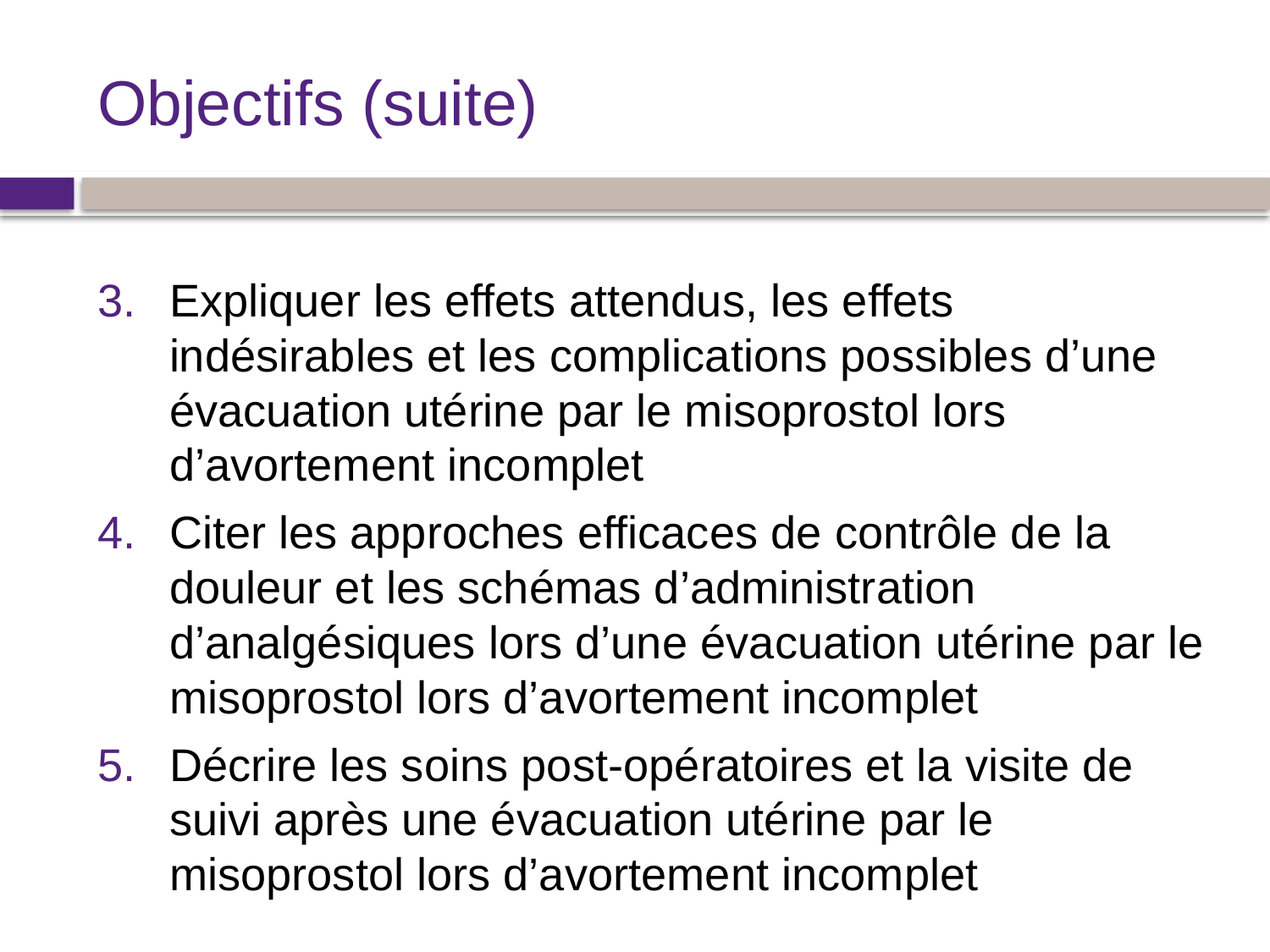

# Objectifs (suite)
Expliquer les effets attendus, les effets indésirables et les complications possibles d’une évacuation utérine par le misoprostol lors d’avortement incomplet
Citer les approches efficaces de contrôle de la douleur et les schémas d’administration d’analgésiques lors d’une évacuation utérine par le misoprostol lors d’avortement incomplet
Décrire les soins post-opératoires et la visite de suivi après une évacuation utérine par le misoprostol lors d’avortement incomplet